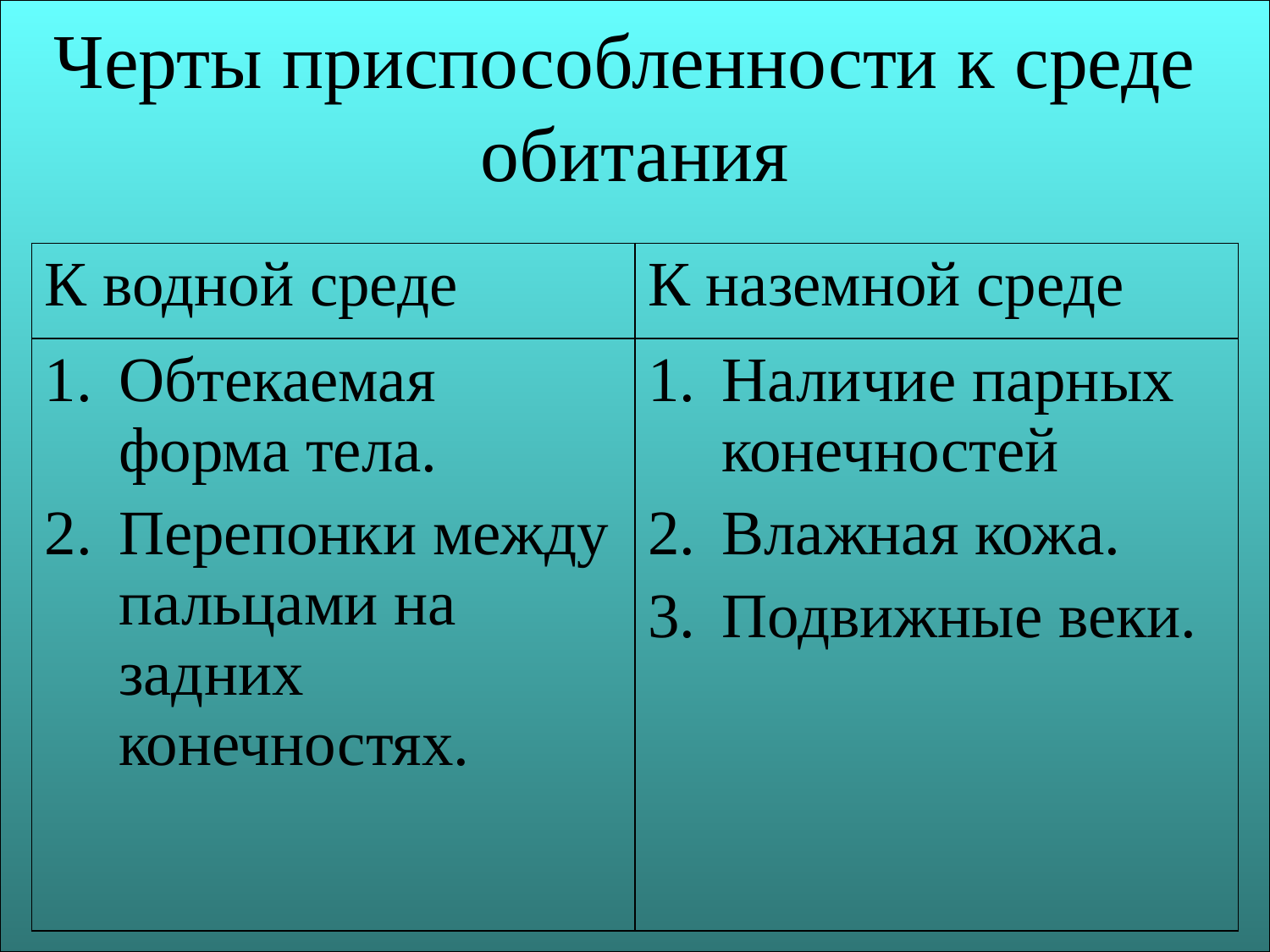

Черты приспособленности к среде
обитания

| К водной среде | К наземной среде |
| --- | --- |
| Обтекаемая форма тела. Перепонки между пальцами на задних конечностях. | Наличие парных конечностей Влажная кожа. Подвижные веки. |